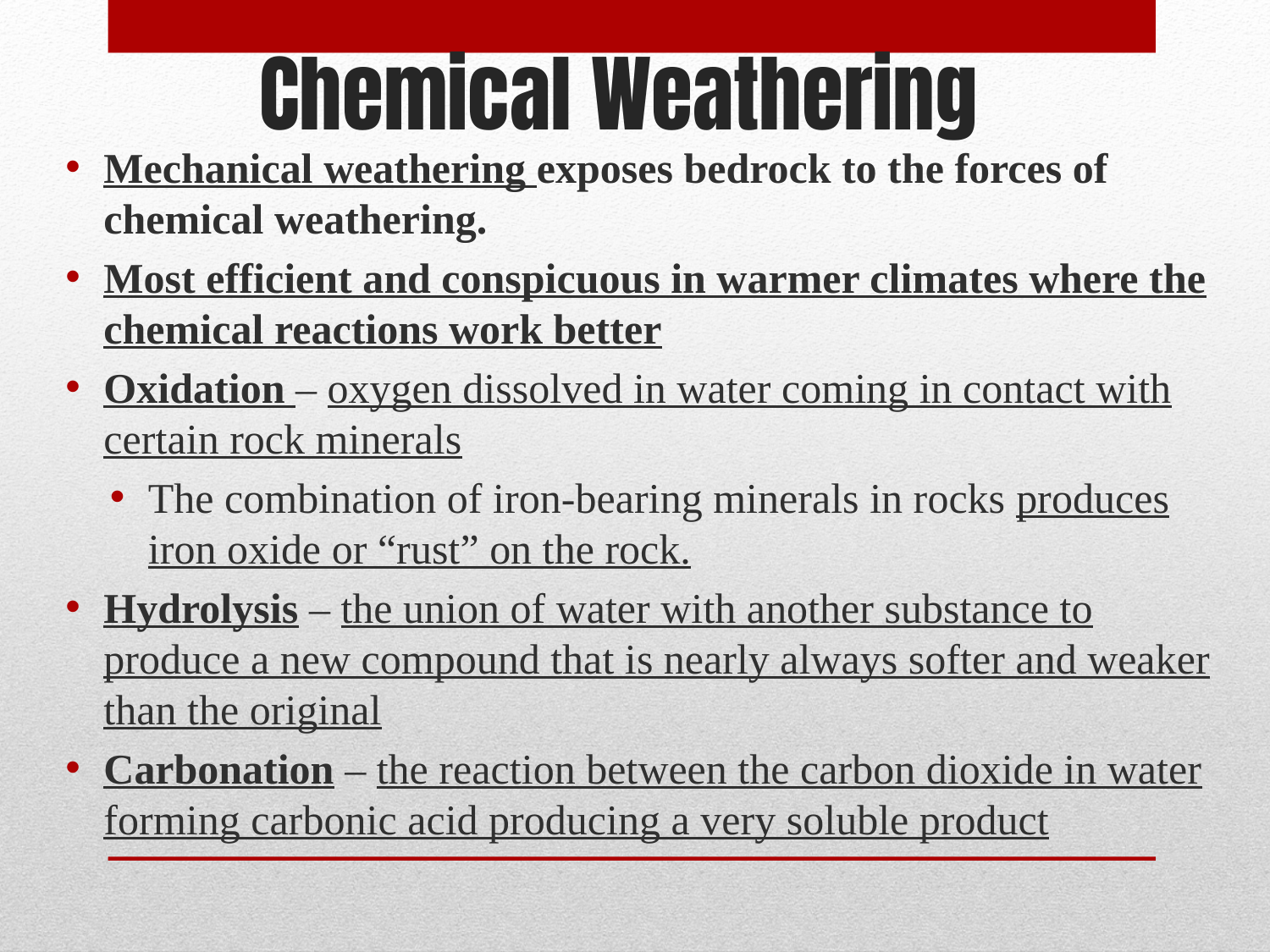

Chemical Weathering
Mechanical weathering exposes bedrock to the forces of chemical weathering.
Most efficient and conspicuous in warmer climates where the chemical reactions work better
Oxidation – oxygen dissolved in water coming in contact with certain rock minerals
The combination of iron-bearing minerals in rocks produces iron oxide or “rust” on the rock.
Hydrolysis – the union of water with another substance to produce a new compound that is nearly always softer and weaker than the original
Carbonation – the reaction between the carbon dioxide in water forming carbonic acid producing a very soluble product